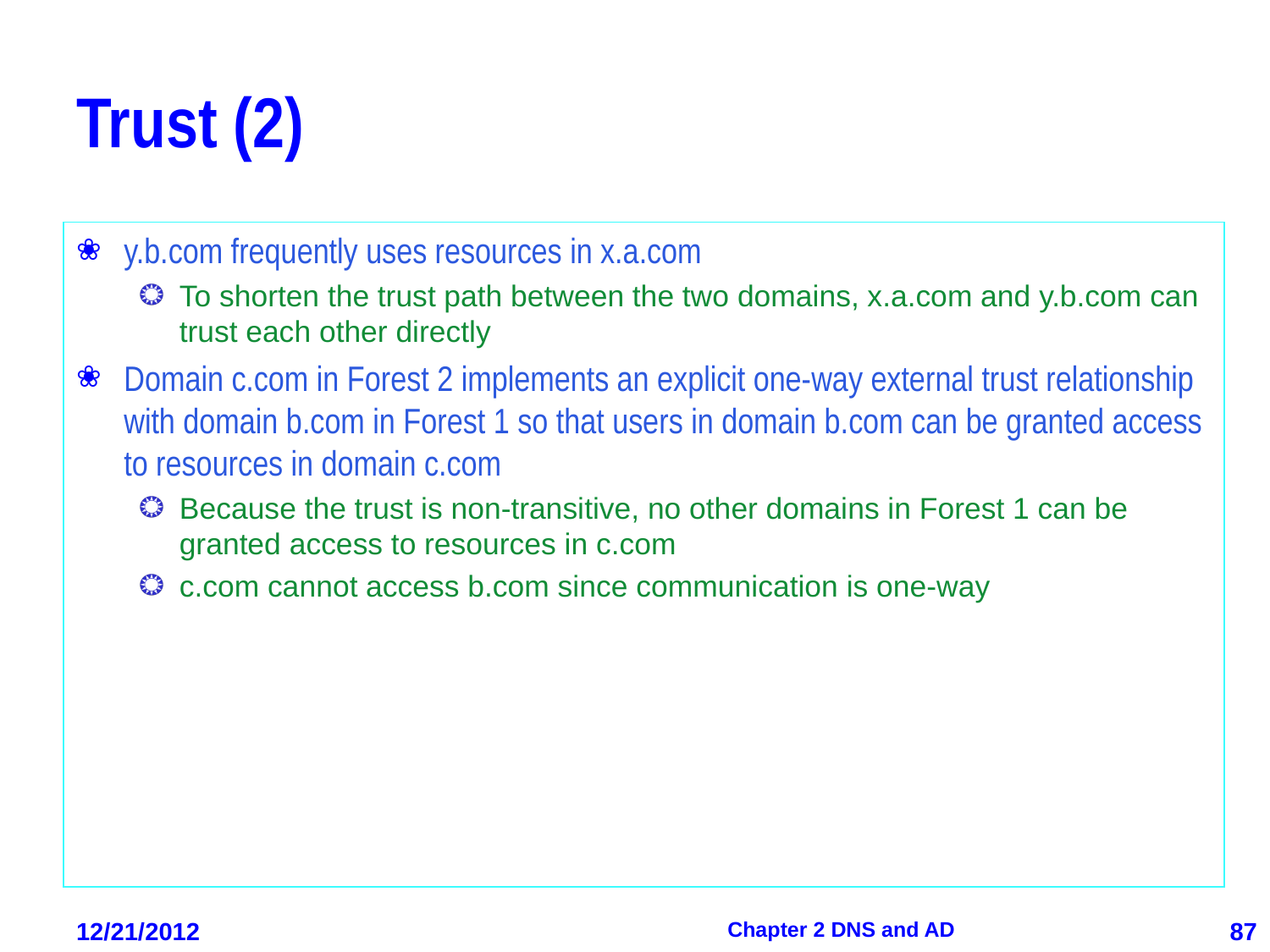

# Trust (2)
y.b.com frequently uses resources in x.a.com
To shorten the trust path between the two domains, x.a.com and y.b.com can trust each other directly
Domain c.com in Forest 2 implements an explicit one-way external trust relationship with domain b.com in Forest 1 so that users in domain b.com can be granted access to resources in domain c.com
Because the trust is non-transitive, no other domains in Forest 1 can be granted access to resources in c.com
c.com cannot access b.com since communication is one-way
12/21/2012
Chapter 2 DNS and AD
87